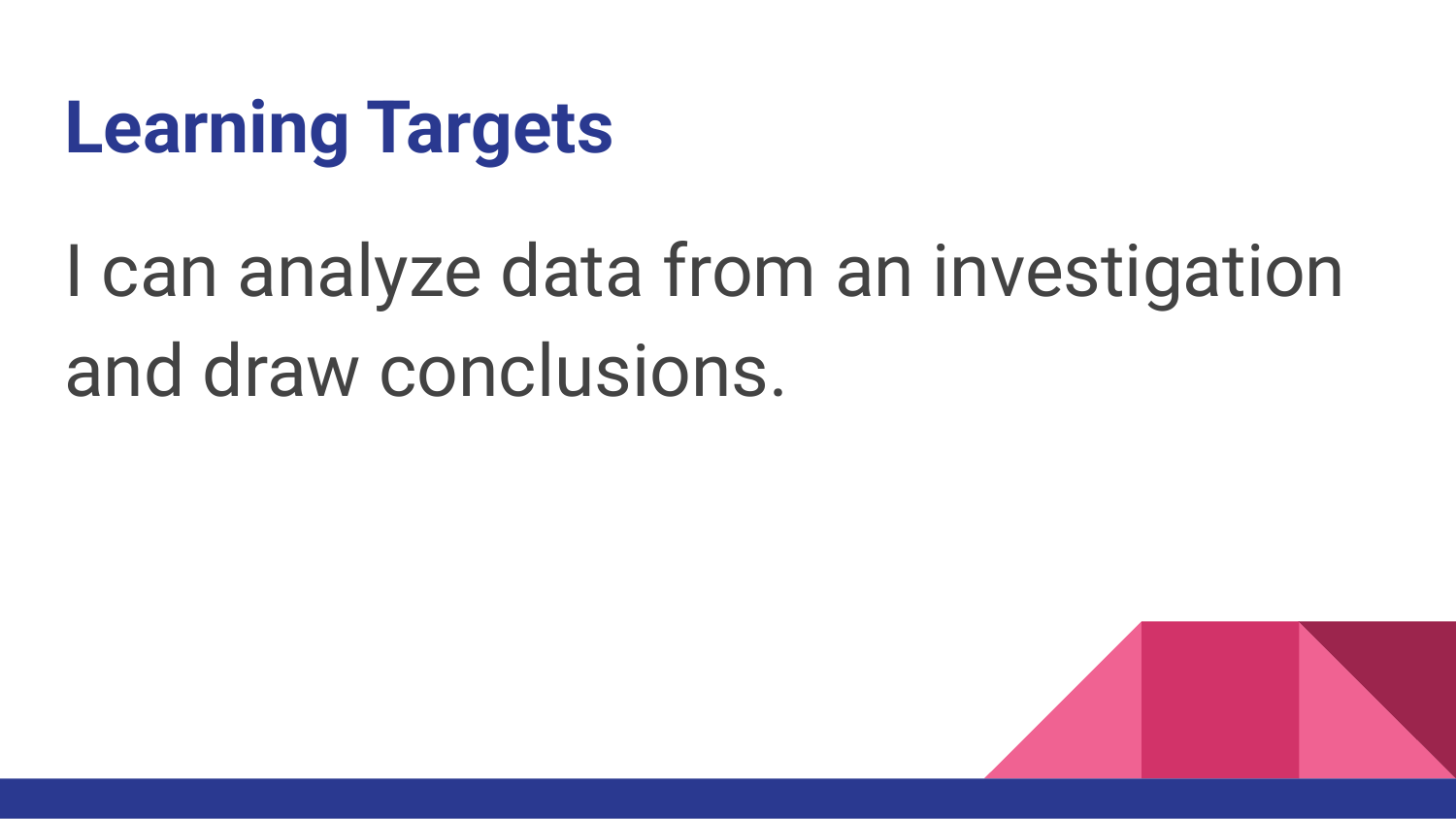

# Learning Targets
I can analyze data from an investigation and draw conclusions.